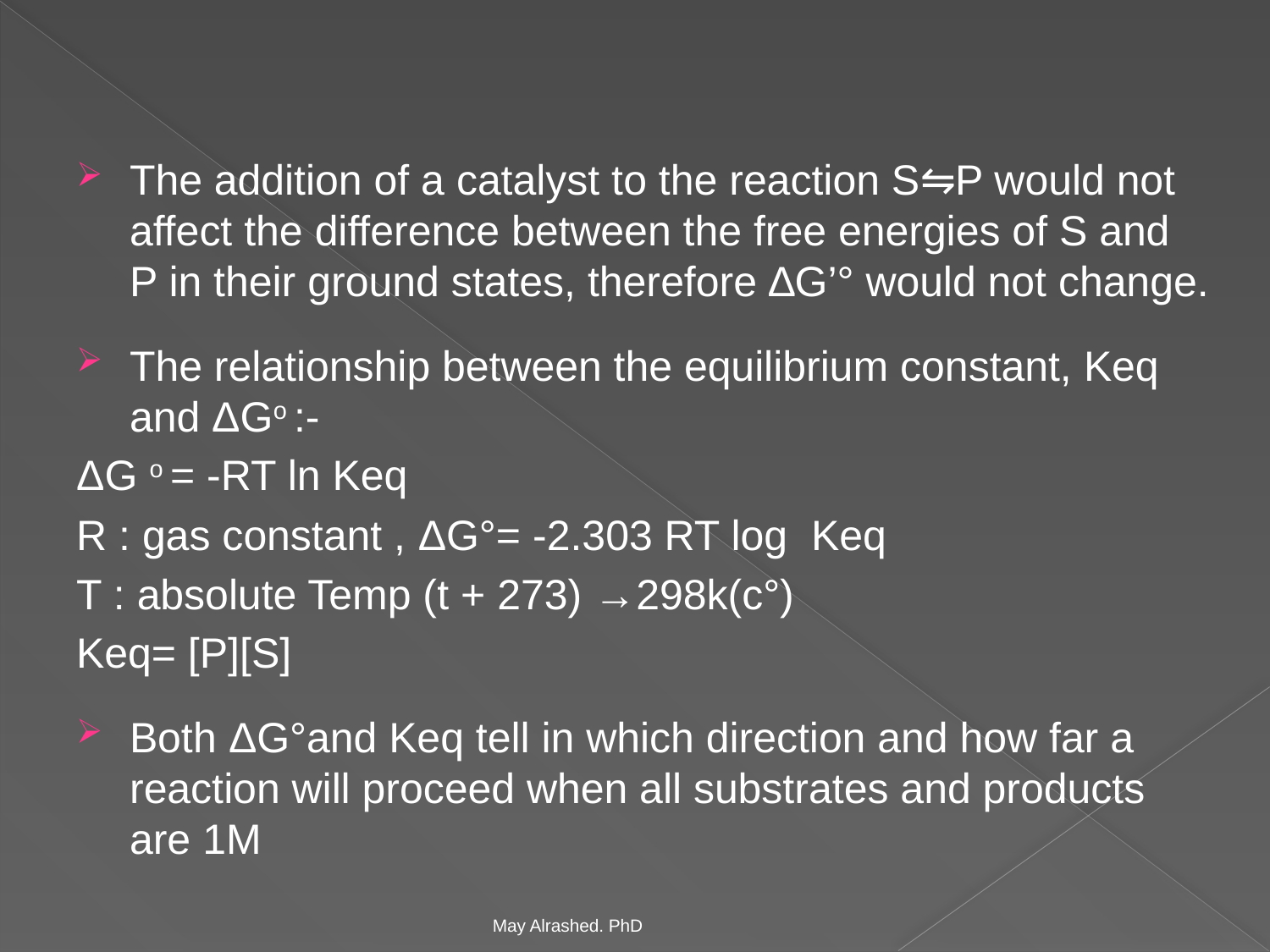

The addition of a catalyst to the reaction S⇋P would not affect the difference between the free energies of S and P in their ground states, therefore ∆G’° would not change.

The relationship between the equilibrium constant, Keq  and ΔGo :-
ΔG o = -RT ln Keq
R : gas constant , ΔG°= -2.303 RT log  Keq
T : absolute Temp (t + 273) →298k(c°)
Keq= [P][S]

Both ΔG°and Keq tell in which direction and how far a reaction will proceed when all substrates and products are 1M
May Alrashed. PhD